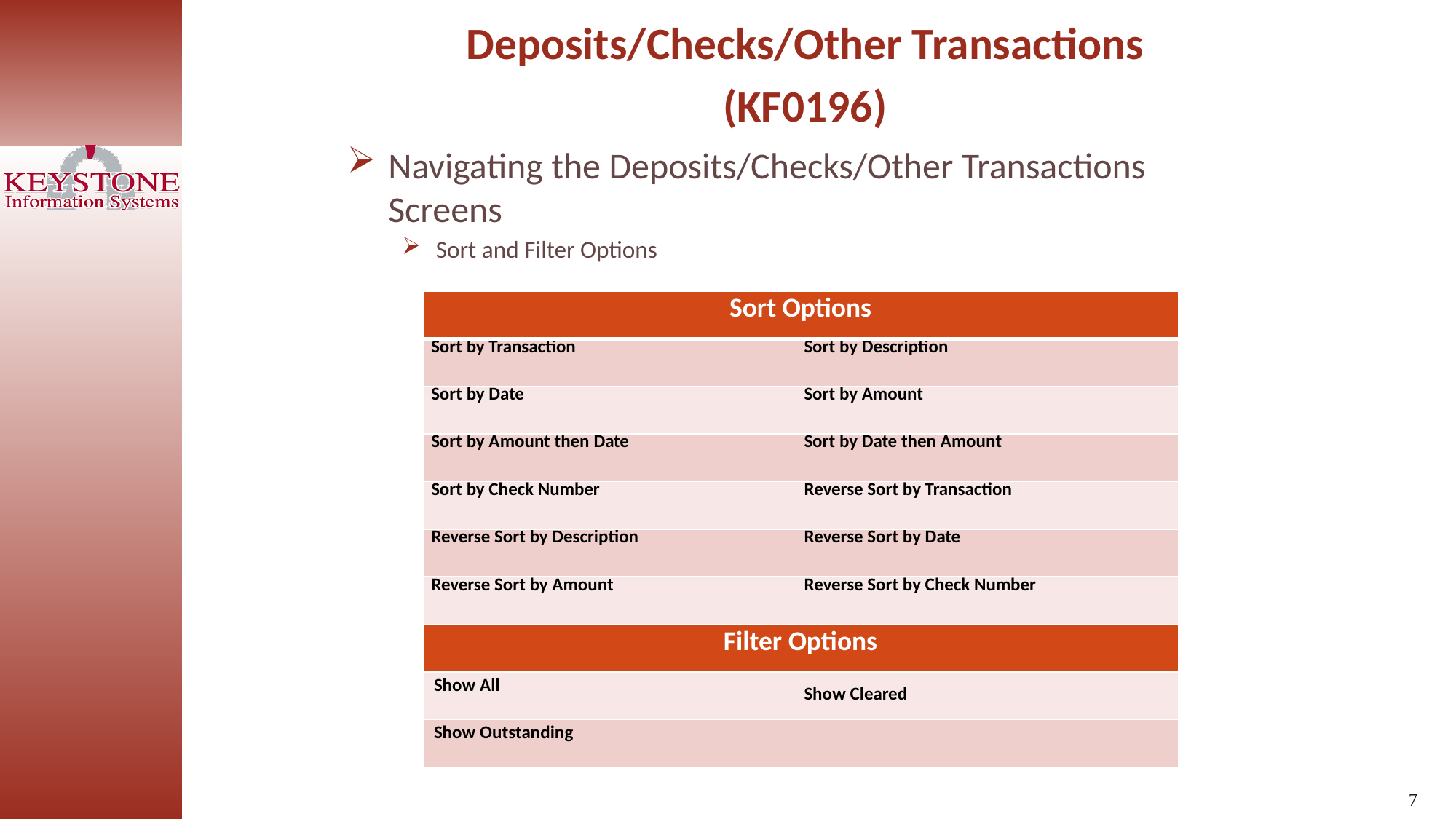

Deposits/Checks/Other Transactions
(KF0196)
Navigating the Deposits/Checks/Other Transactions Screens
Sort and Filter Options

| Sort Options |  |
| --- | --- |
| Sort by Transaction | Sort by Description |
| Sort by Date | Sort by Amount |
| Sort by Amount then Date | Sort by Date then Amount |
| Sort by Check Number | Reverse Sort by Transaction |
| Reverse Sort by Description | Reverse Sort by Date |
| Reverse Sort by Amount | Reverse Sort by Check Number |
| Filter Options |  |
| Show All | Show Cleared |
| Show Outstanding |  |
7